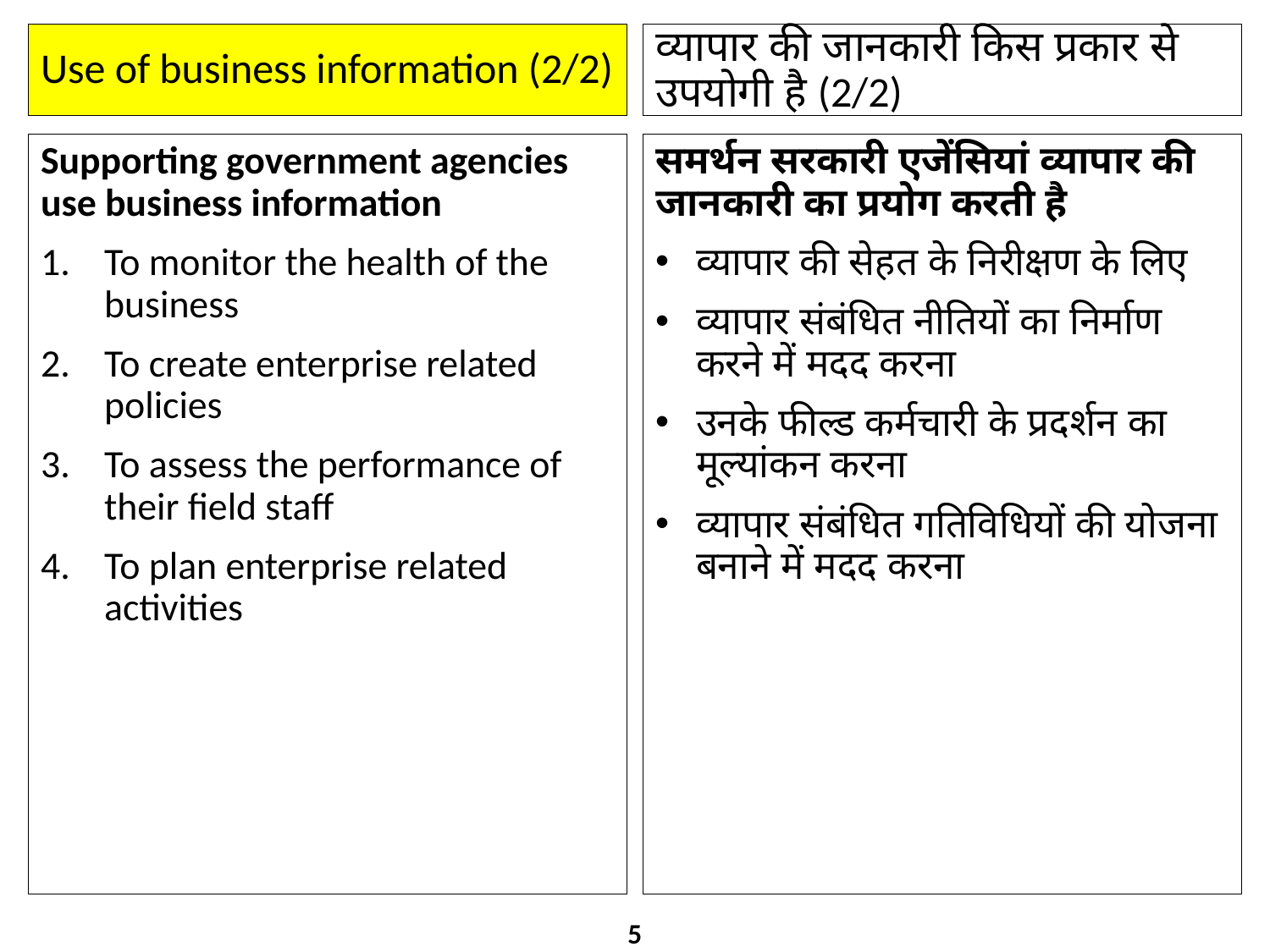

# Use of business information (2/2)
व्यापार की जानकारी किस प्रकार से उपयोगी है (2/2)
Supporting government agencies use business information
To monitor the health of the business
To create enterprise related policies
To assess the performance of their field staff
To plan enterprise related activities

समर्थन सरकारी एजेंसियां व्यापार की जानकारी का प्रयोग करती है
व्यापार की सेहत के निरीक्षण के लिए
व्यापार संबंधित नीतियों का निर्माण करने में मदद करना
उनके फील्ड कर्मचारी के प्रदर्शन का मूल्यांकन करना
व्यापार संबंधित गतिविधियों की योजना बनाने में मदद करना
5